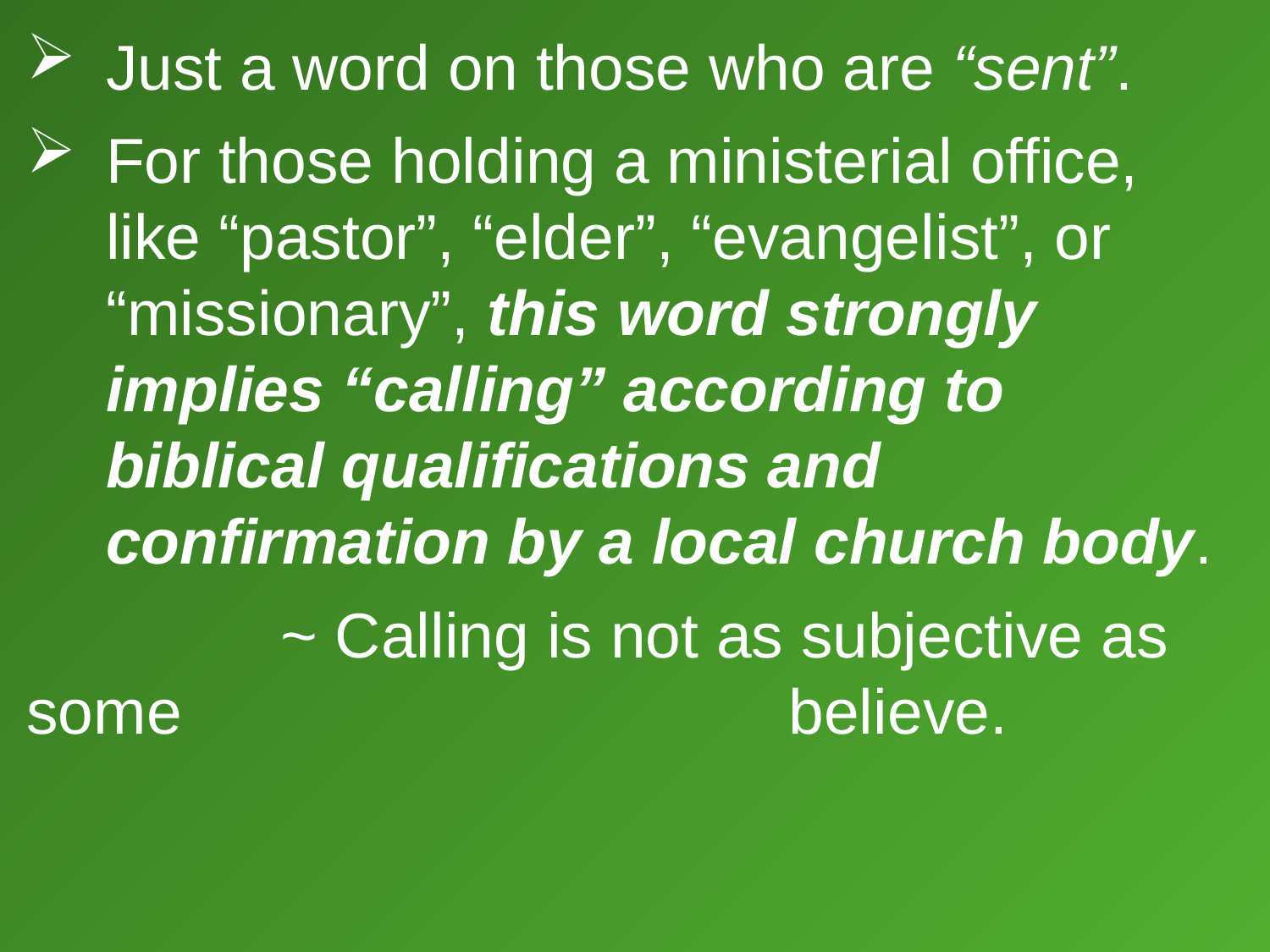

Just a word on those who are “sent”.
For those holding a ministerial office, like “pastor”, “elder”, “evangelist”, or “missionary”, this word strongly implies “calling” according to biblical qualifications and confirmation by a local church body.
		~ Calling is not as subjective as some 					believe.